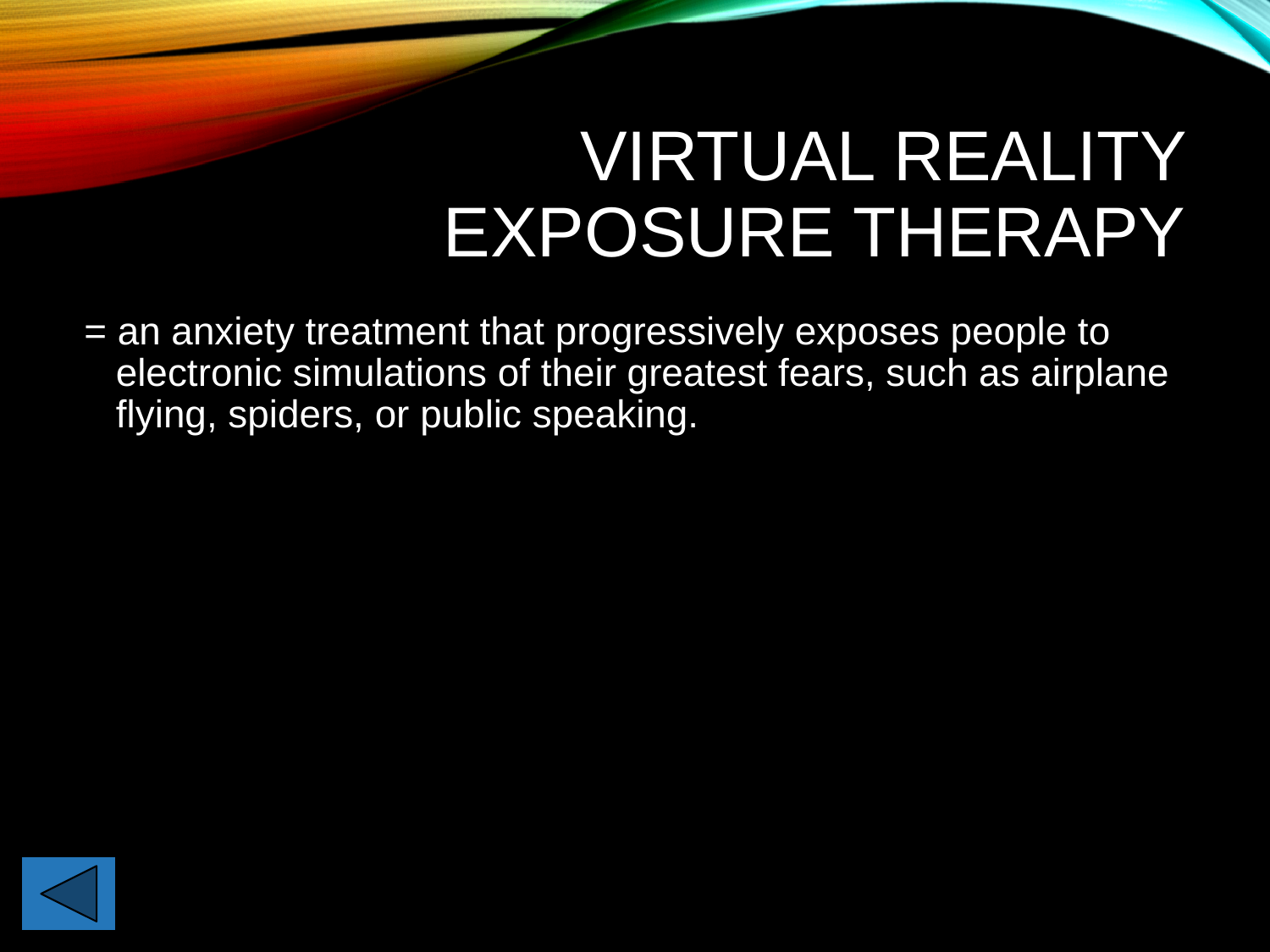

# Virtual Reality Exposure Therapy
= an anxiety treatment that progressively exposes people to electronic simulations of their greatest fears, such as airplane flying, spiders, or public speaking.